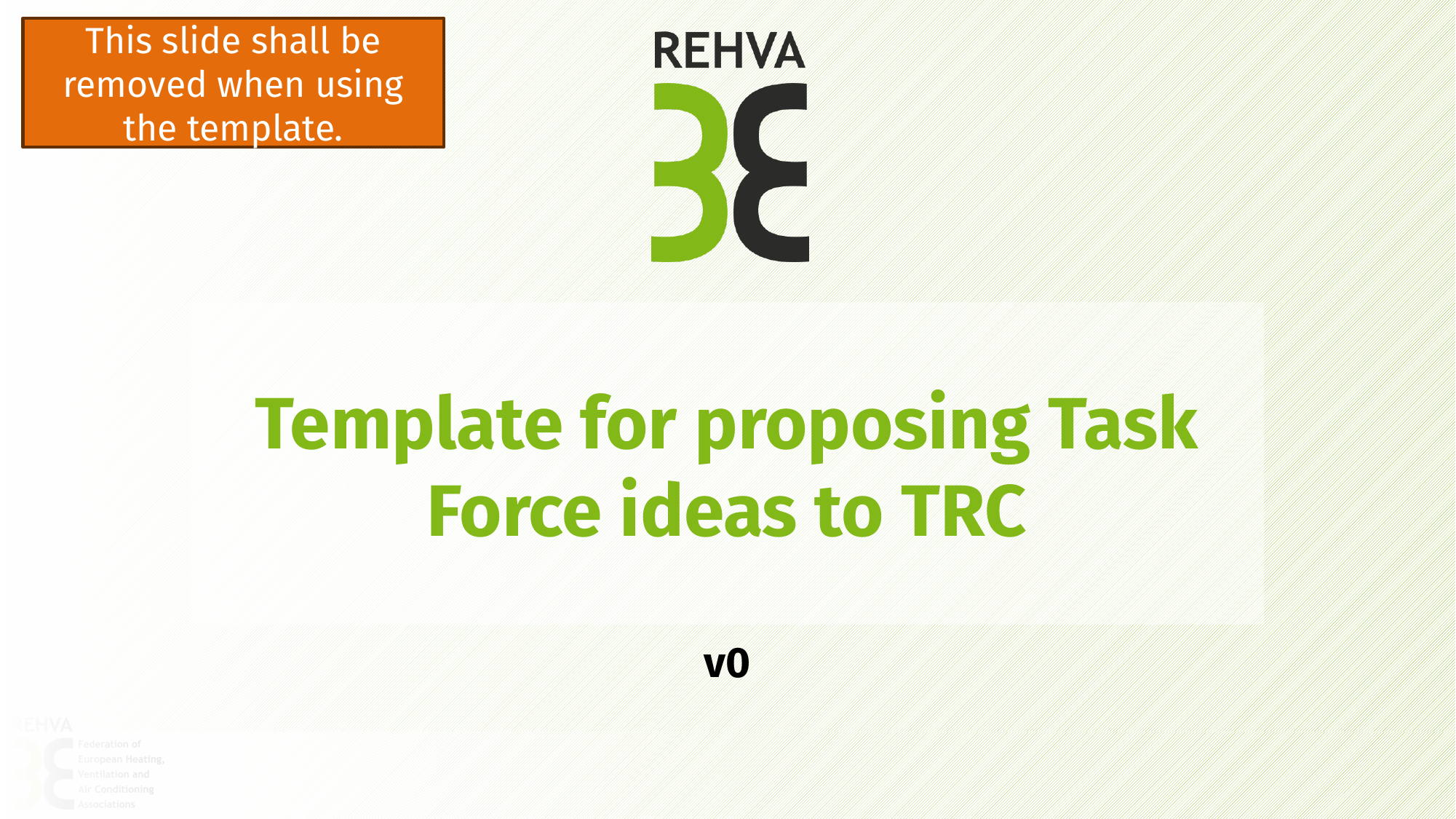

This slide shall be removed when using the template.
# Template for proposing Task Force ideas to TRC
v0